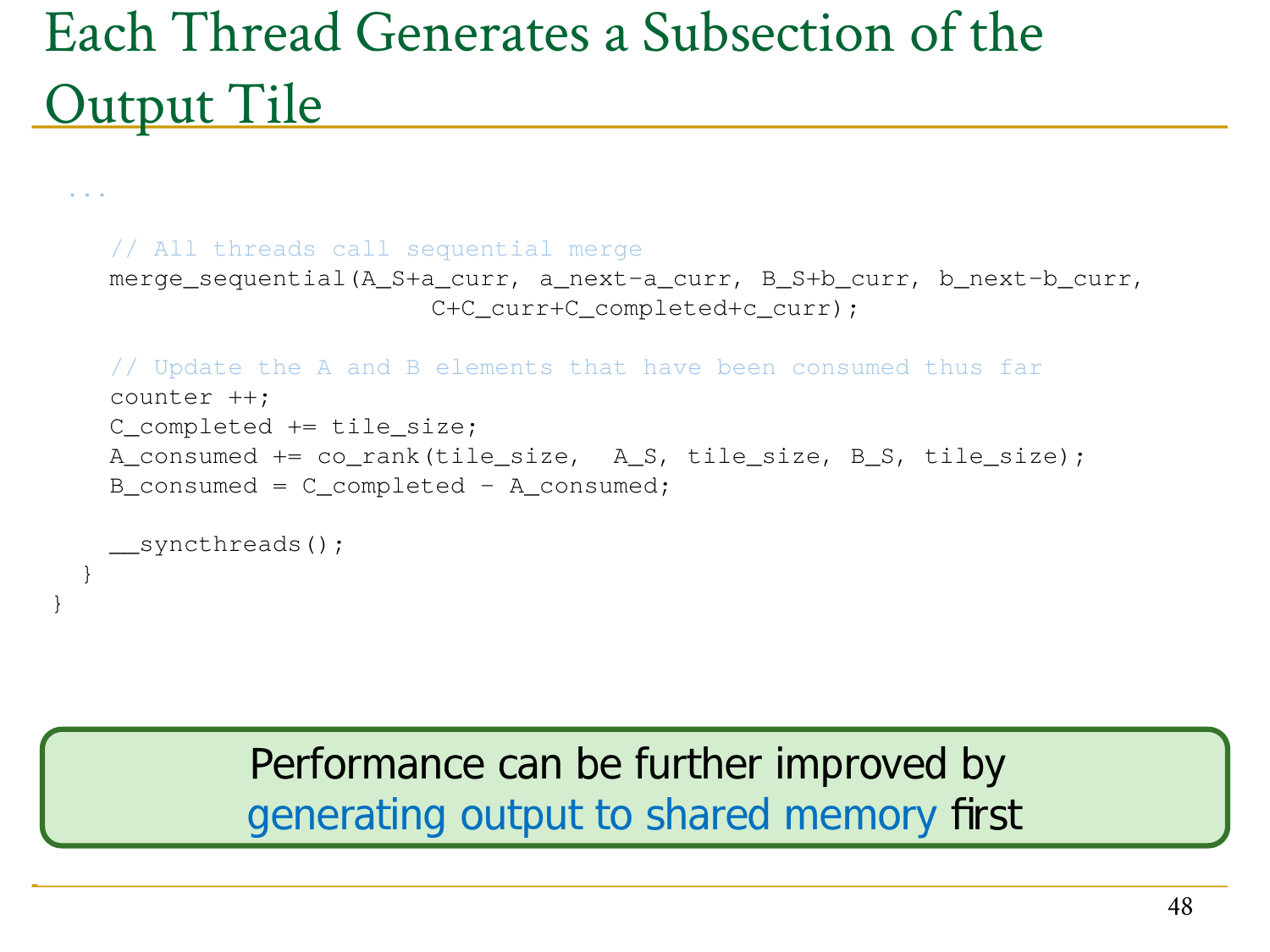

# Each Thread Generates a Subsection of the Output Tile

 ...

    // All threads call sequential merge
    merge_sequential(A_S+a_curr, a_next-a_curr, B_S+b_curr, b_next-b_curr,
			C+C_curr+C_completed+c_curr);

    // Update the A and B elements that have been consumed thus far
    counter ++;
    C_completed += tile_size;
    A_consumed += co_rank(tile_size,  A_S, tile_size, B_S, tile_size);
    B_consumed = C_completed – A_consumed;

    __syncthreads();
  }
}
Performance can be further improved by
generating output to shared memory first
48